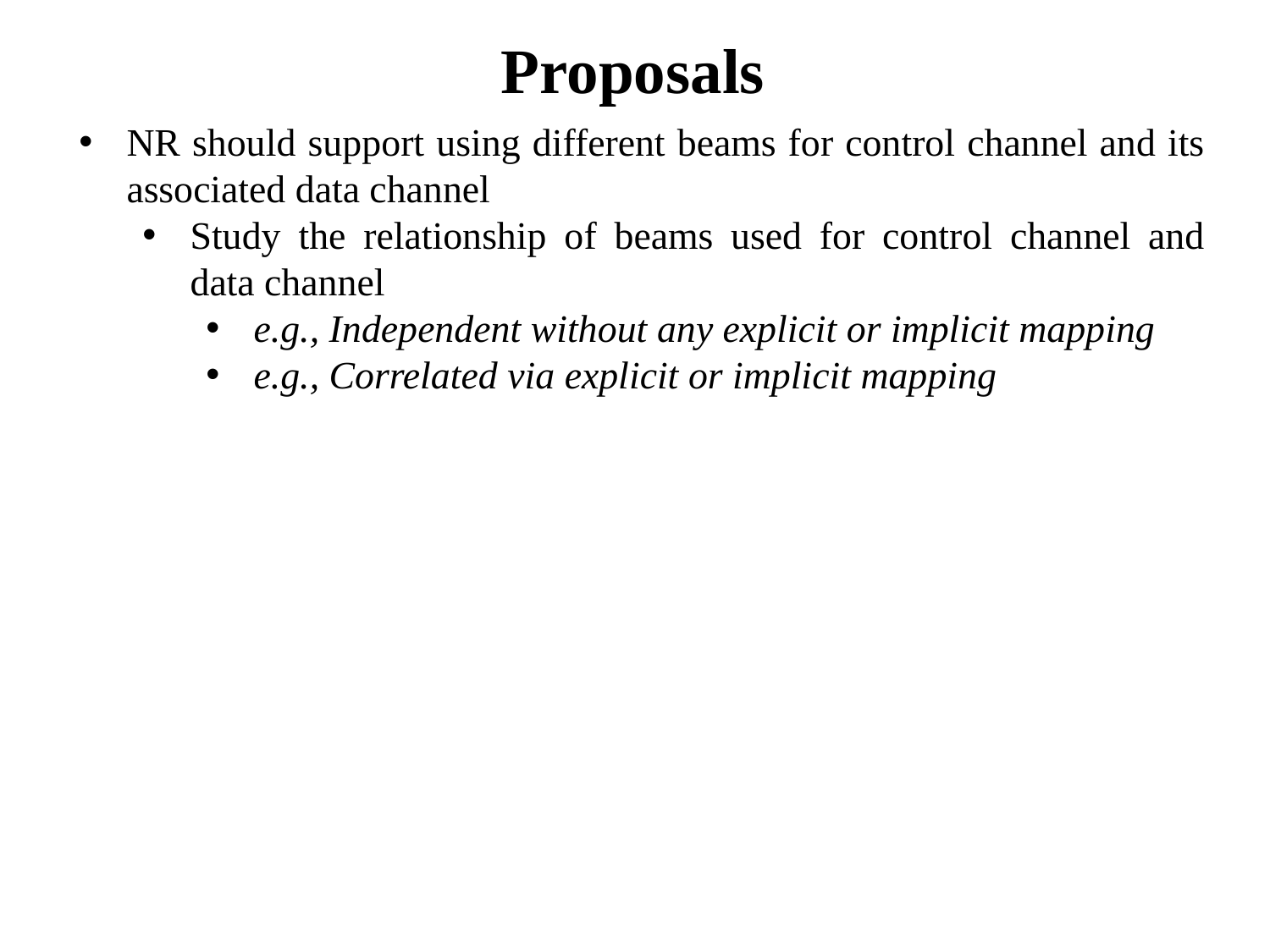

# Proposals
NR should support using different beams for control channel and its associated data channel
Study the relationship of beams used for control channel and data channel
e.g., Independent without any explicit or implicit mapping
e.g., Correlated via explicit or implicit mapping